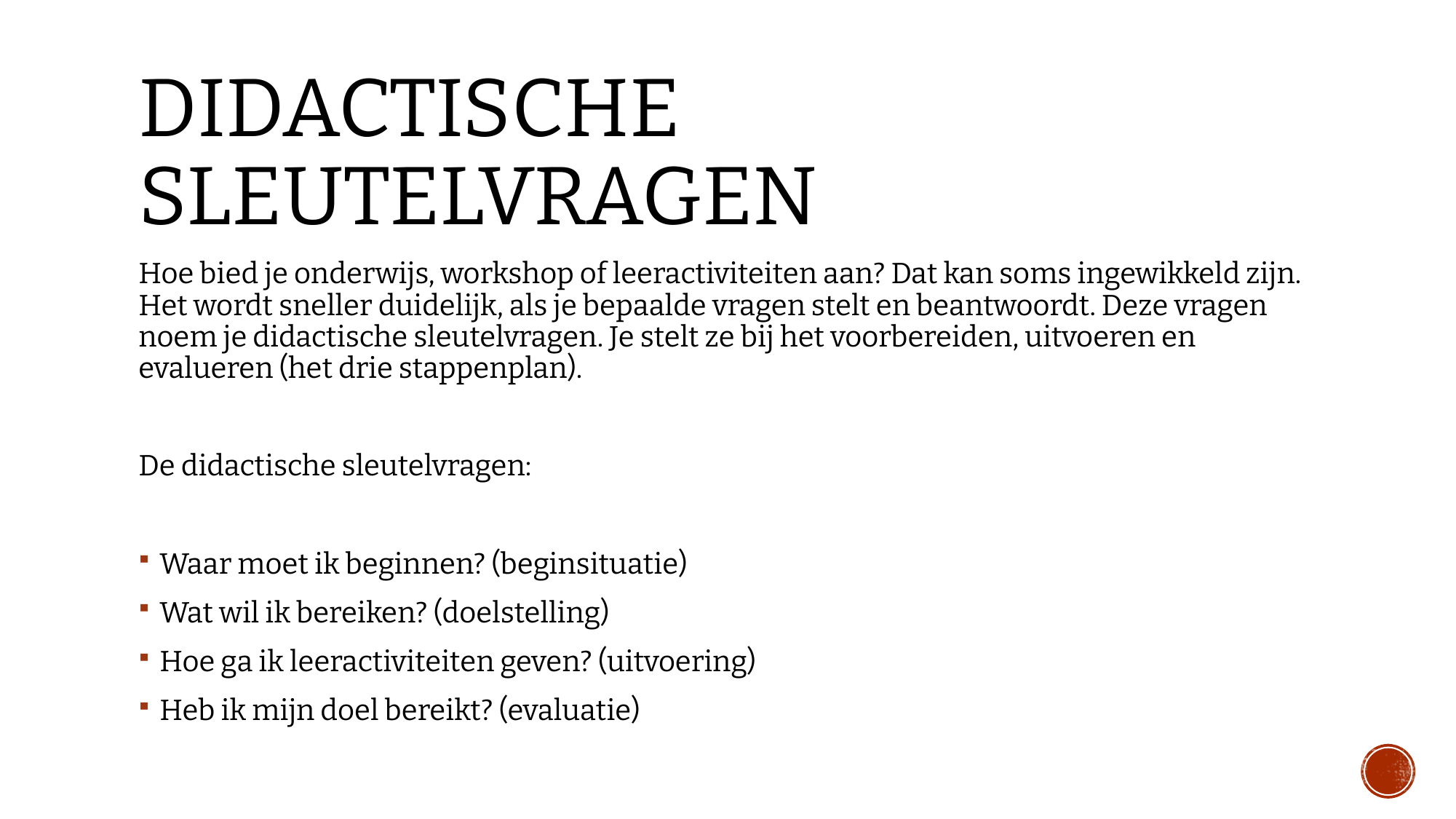

# Didactische sleutelvragen
Hoe bied je onderwijs, workshop of leeractiviteiten aan? Dat kan soms ingewikkeld zijn. Het wordt sneller duidelijk, als je bepaalde vragen stelt en beantwoordt. Deze vragen noem je didactische sleutelvragen. Je stelt ze bij het voorbereiden, uitvoeren en evalueren (het drie stappenplan).

De didactische sleutelvragen:

Waar moet ik beginnen? (beginsituatie)
Wat wil ik bereiken? (doelstelling)
Hoe ga ik leeractiviteiten geven? (uitvoering)
Heb ik mijn doel bereikt? (evaluatie)